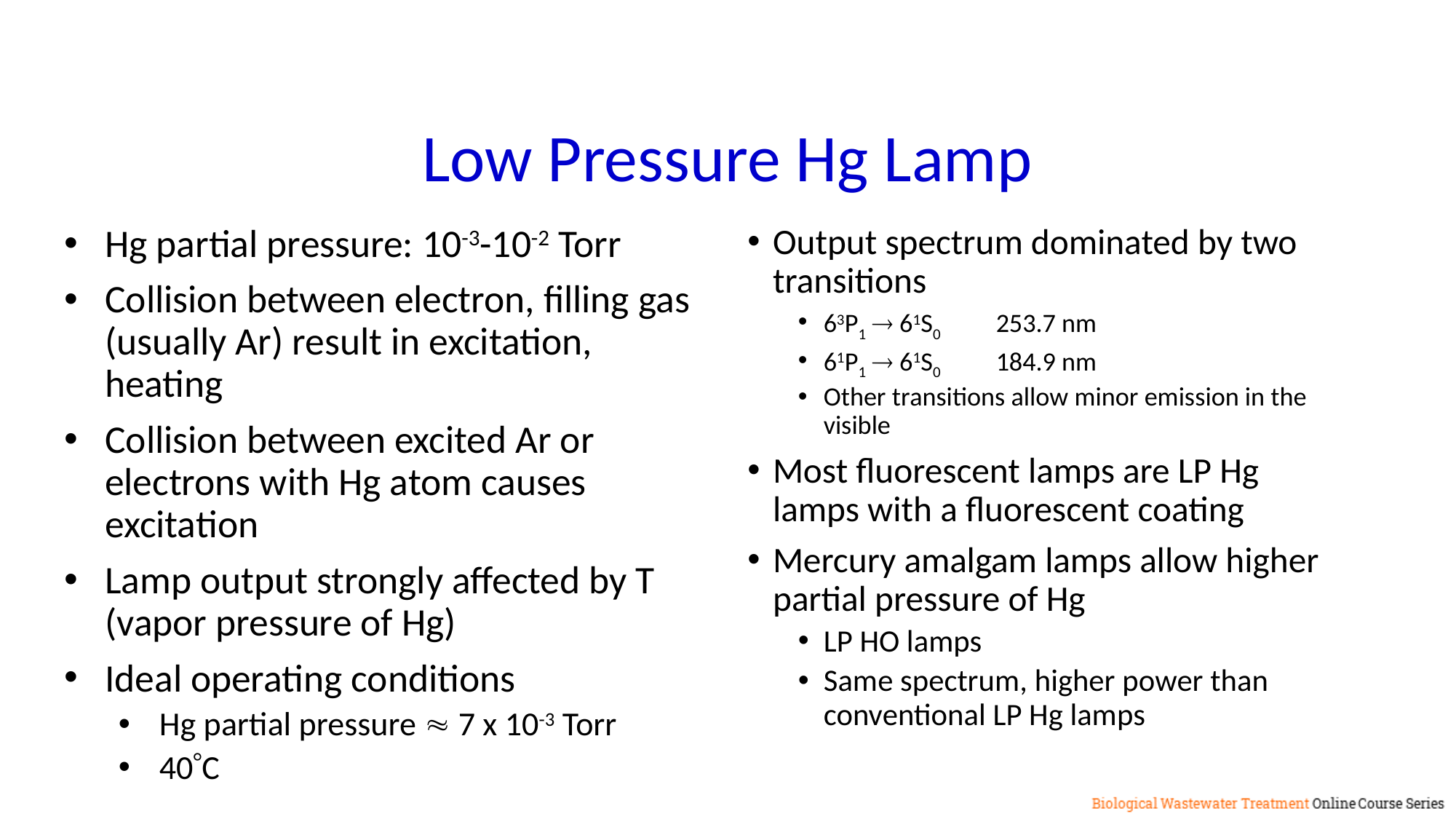

Low Pressure Hg Lamp
Hg partial pressure: 10-3-10-2 Torr
Collision between electron, filling gas (usually Ar) result in excitation, heating
Collision between excited Ar or electrons with Hg atom causes excitation
Lamp output strongly affected by T (vapor pressure of Hg)
Ideal operating conditions
Hg partial pressure ≈ 7 x 10-3 Torr
40°C

Output spectrum dominated by two transitions
63P1 → 61S0	253.7 nm
61P1 → 61S0 	184.9 nm
Other transitions allow minor emission in the visible
Most fluorescent lamps are LP Hg lamps with a fluorescent coating
Mercury amalgam lamps allow higher partial pressure of Hg
LP HO lamps
Same spectrum, higher power than conventional LP Hg lamps